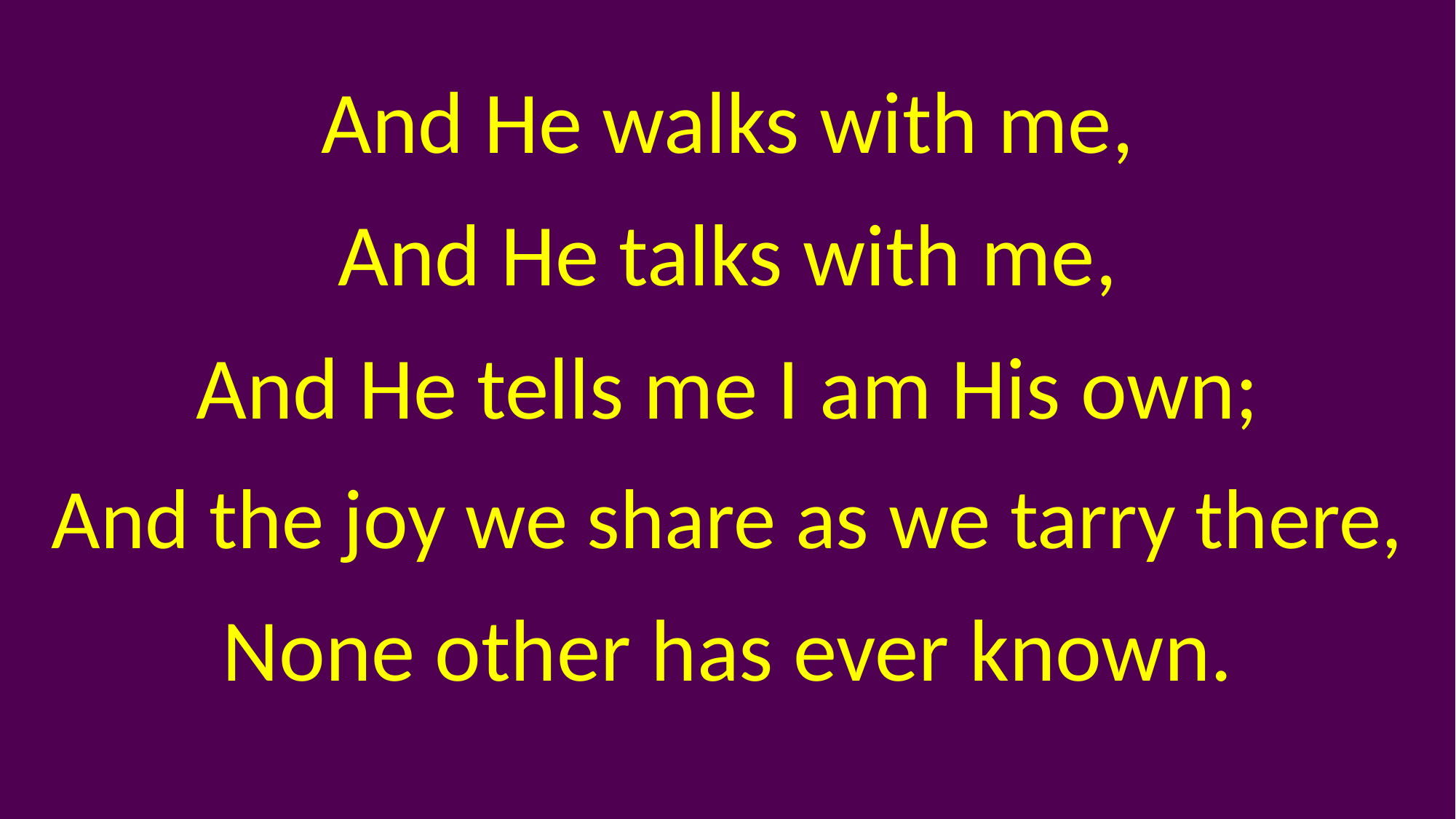

And He walks with me,
And He talks with me,
And He tells me I am His own;
And the joy we share as we tarry there,
None other has ever known.